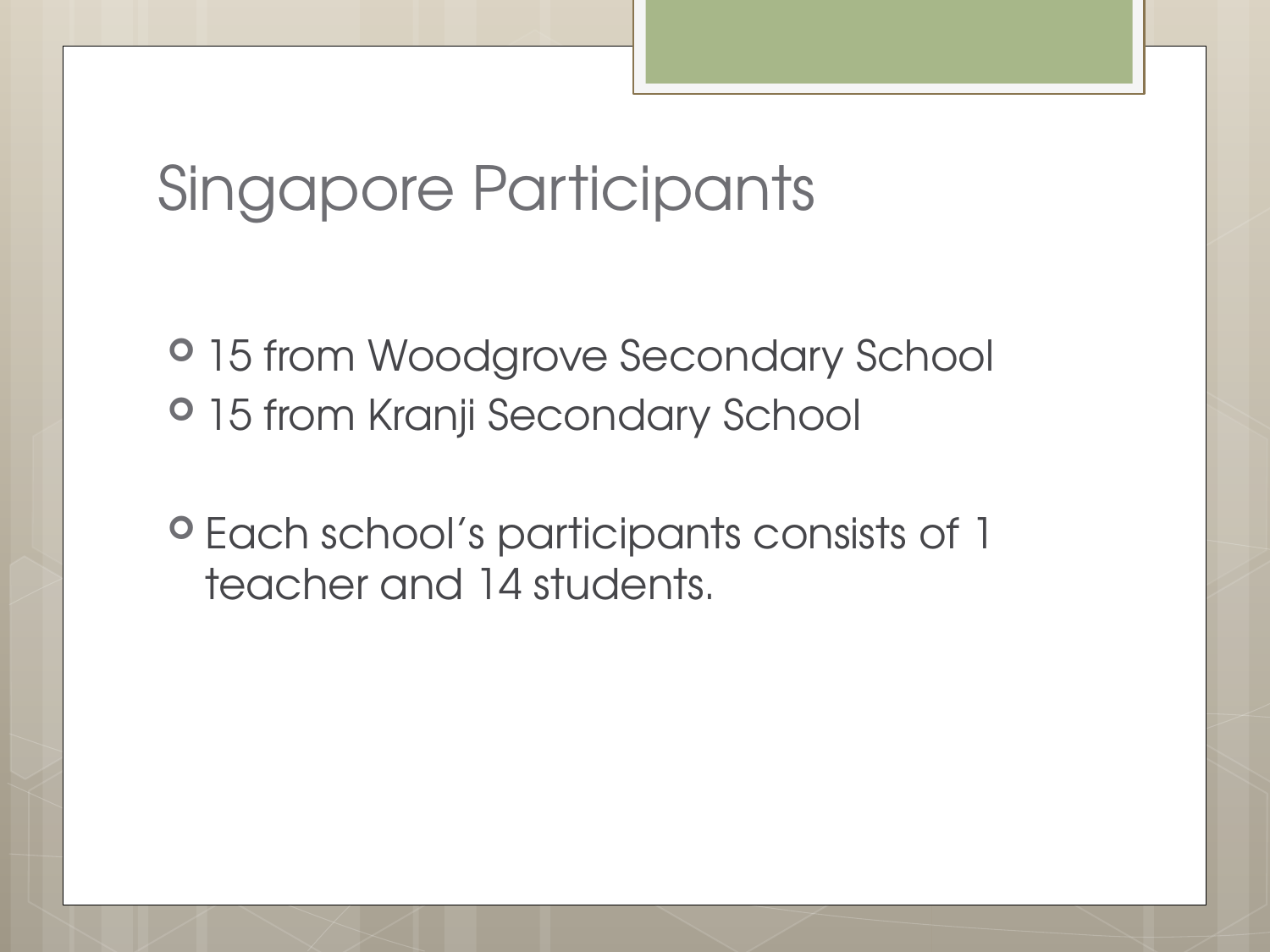

# Singapore Participants
15 from Woodgrove Secondary School
15 from Kranji Secondary School

Each school’s participants consists of 1 teacher and 14 students.